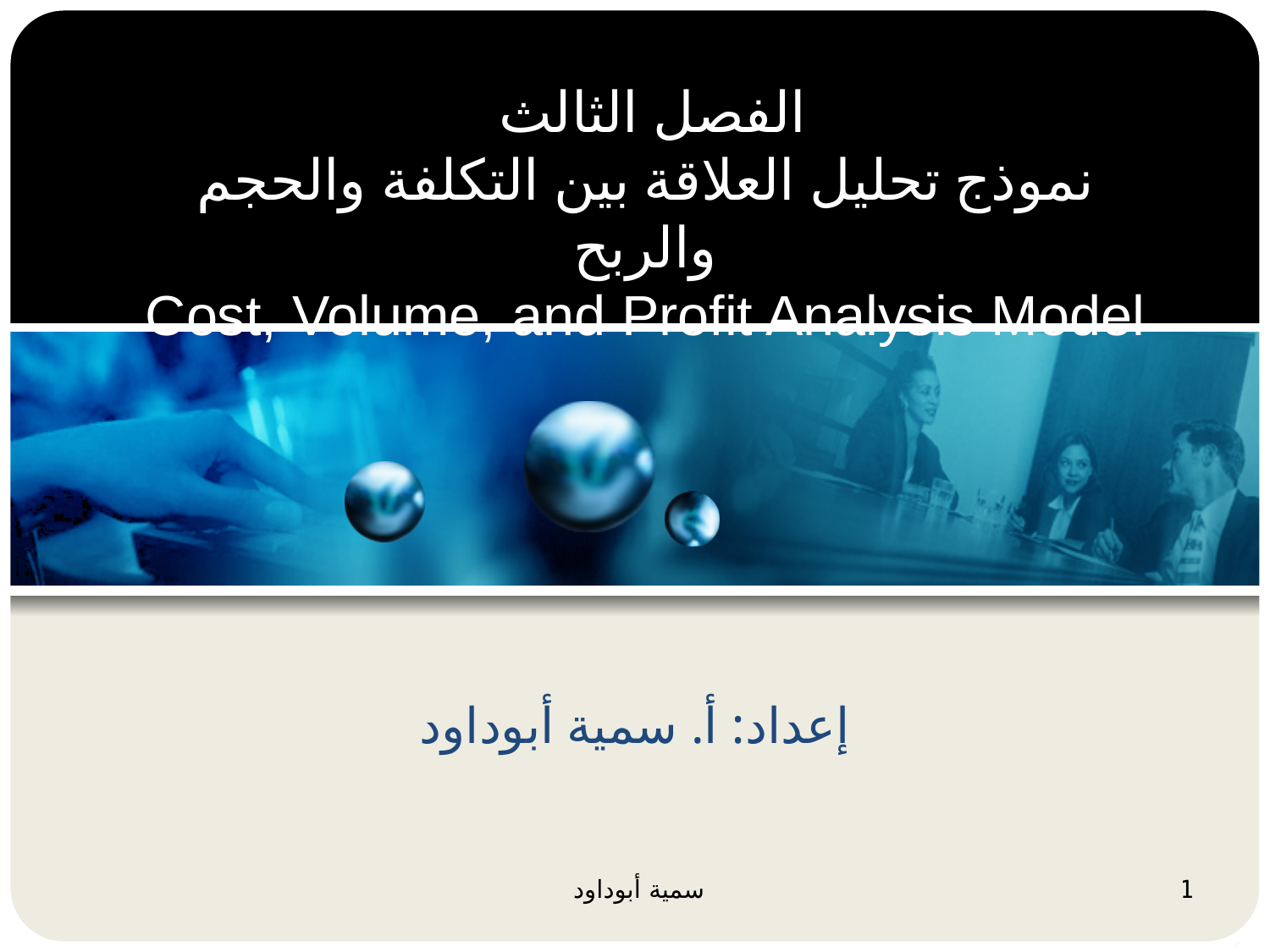

# الفصل الثالث نموذج تحليل العلاقة بين التكلفة والحجم والربح Cost, Volume, and Profit Analysis Model
إعداد: أ. سمية أبوداود
سمية أبوداود
1